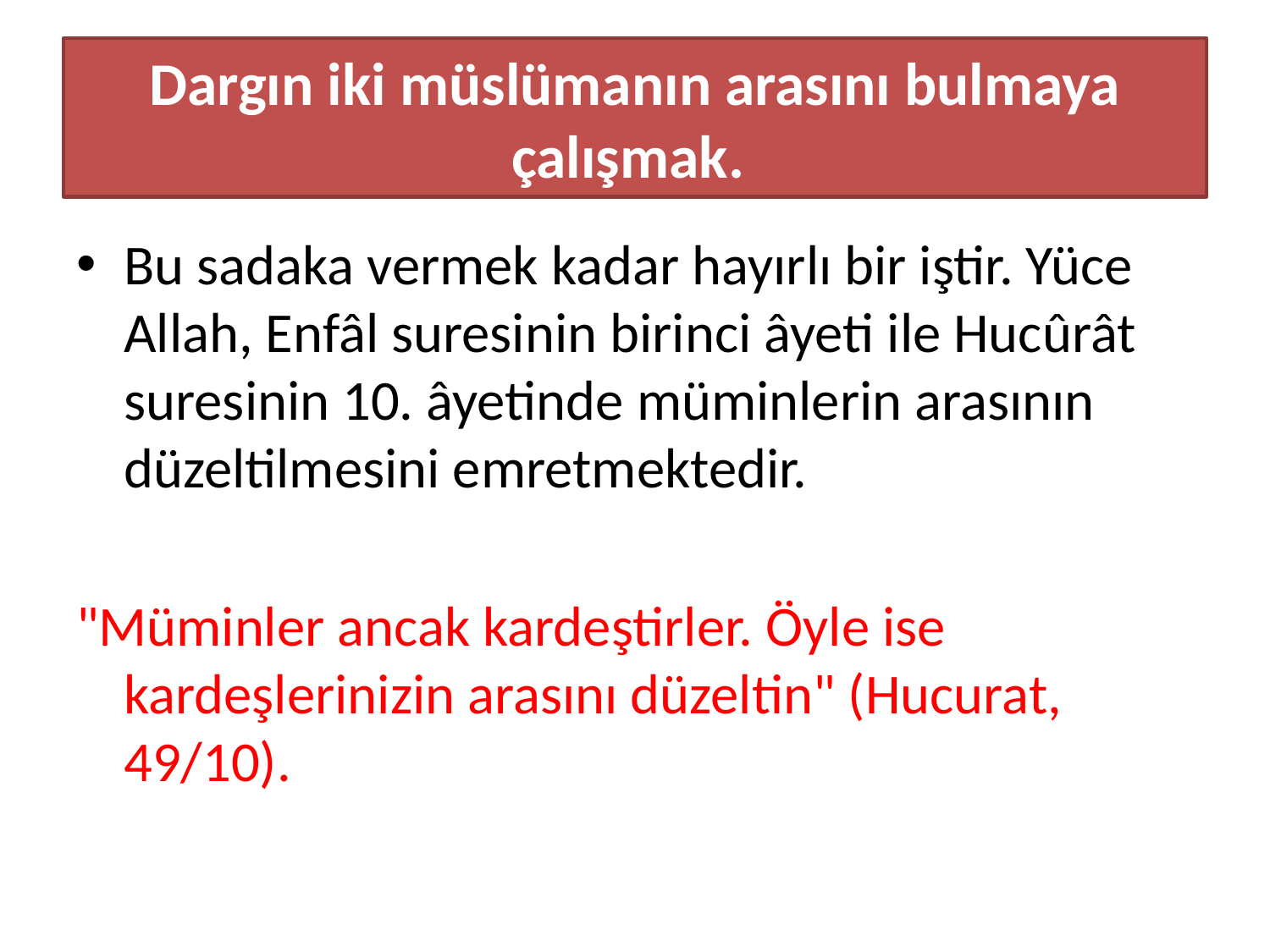

# Dargın iki müslümanın arasını bulmaya çalışmak.
Bu sadaka vermek kadar hayırlı bir iştir. Yüce Allah, Enfâl suresinin birinci âyeti ile Hucûrât suresinin 10. âyetinde müminlerin arasının düzeltilmesini emretmektedir.

"Müminler ancak kardeştirler. Öyle ise kardeşlerinizin arasını düzeltin" (Hucurat, 49/10).